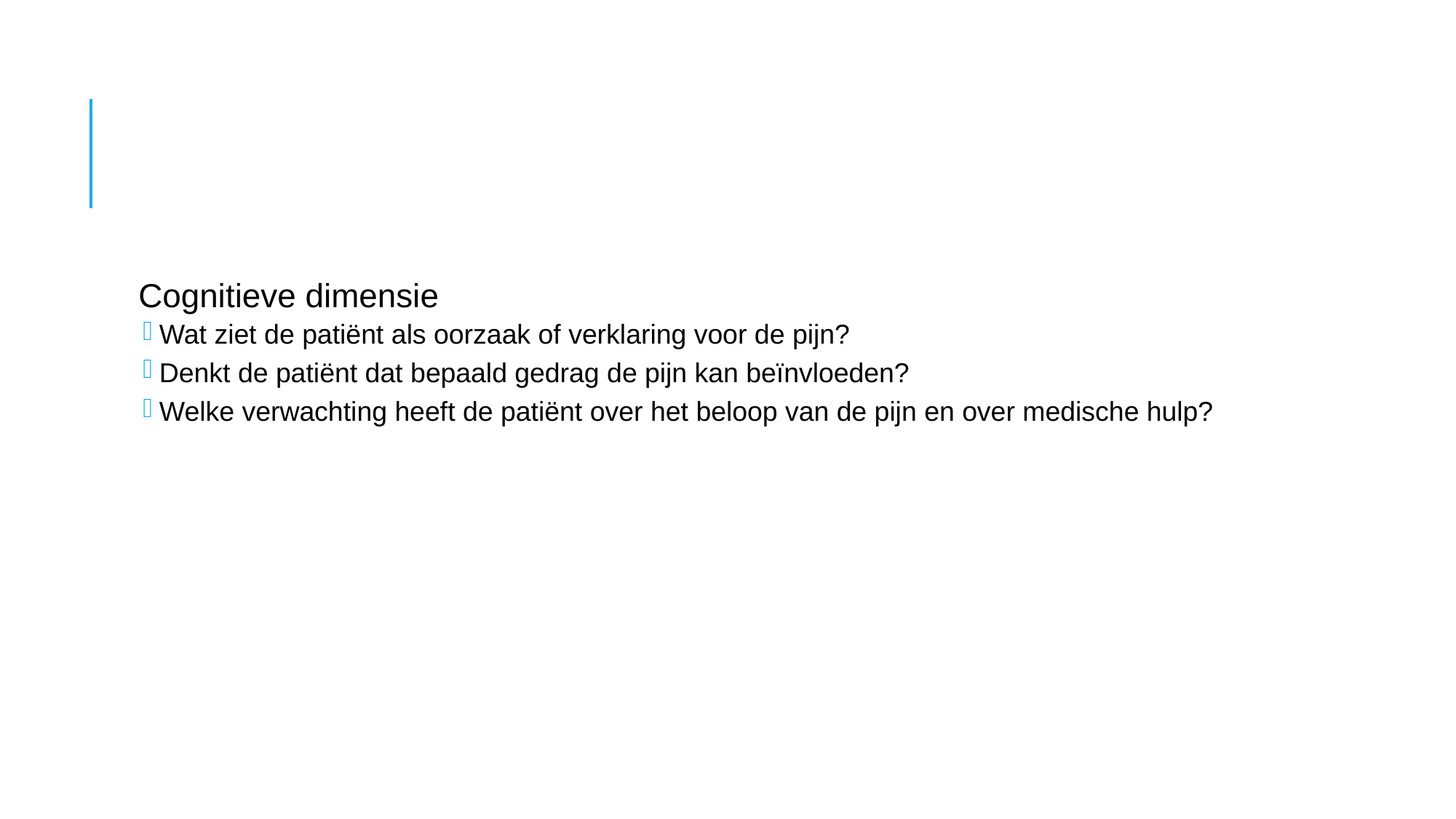

#
Cognitieve dimensie
Wat ziet de patiënt als oorzaak of verklaring voor de pijn?
Denkt de patiënt dat bepaald gedrag de pijn kan beïnvloeden?
Welke verwachting heeft de patiënt over het beloop van de pijn en over medische hulp?